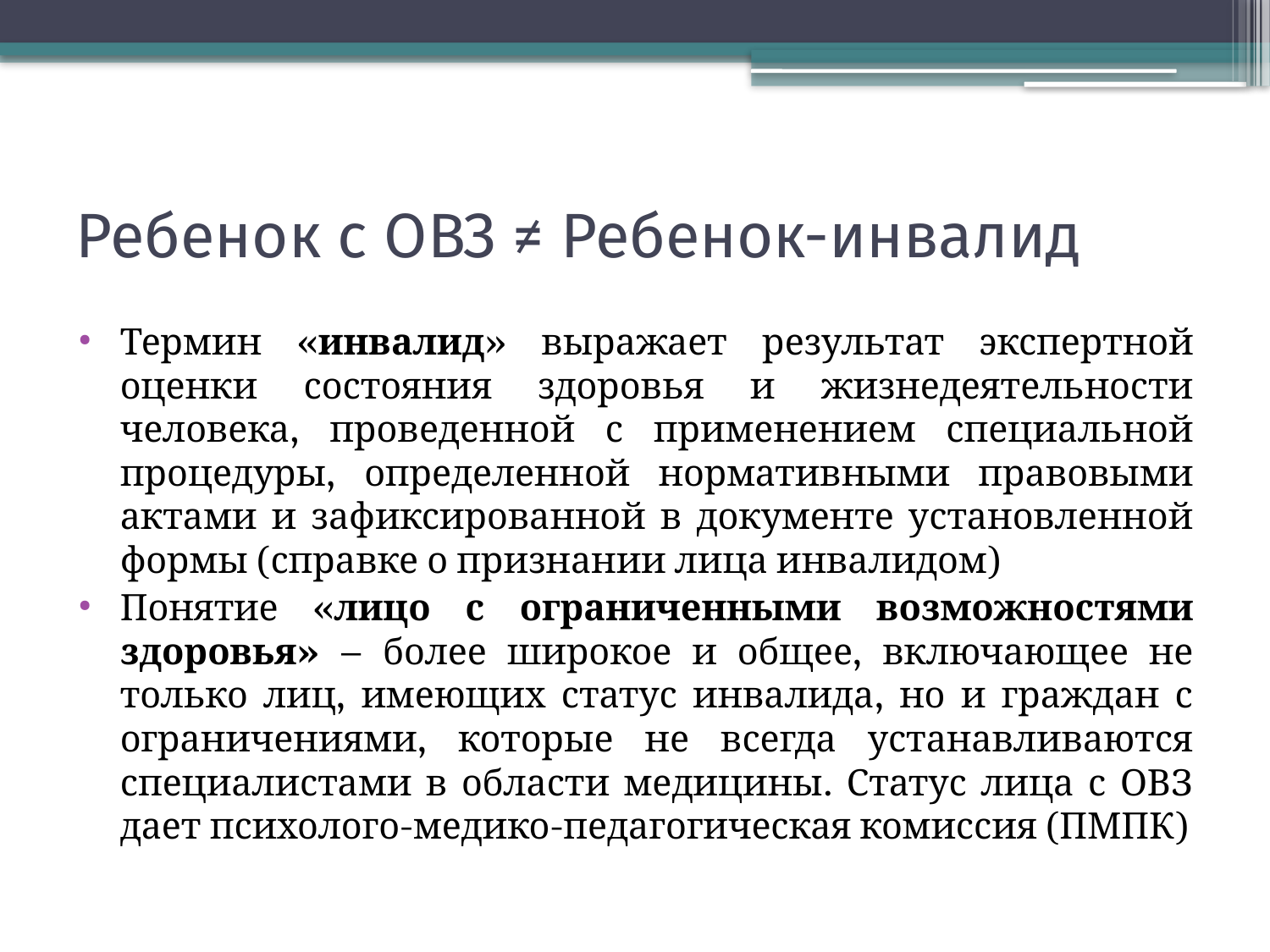

# Ребенок с ОВЗ ≠ Ребенок-инвалид
Термин «инвалид» выражает результат экспертной оценки состояния здоровья и жизнедеятельности человека, проведенной с применением специальной процедуры, определенной нормативными правовыми актами и зафиксированной в документе установленной формы (справке о признании лица инвалидом)
Понятие «лицо с ограниченными возможностями здоровья» – более широкое и общее, включающее не только лиц, имеющих статус инвалида, но и граждан с ограничениями, которые не всегда устанавливаются специалистами в области медицины. Статус лица с ОВЗ дает психолого-медико-педагогическая комиссия (ПМПК)